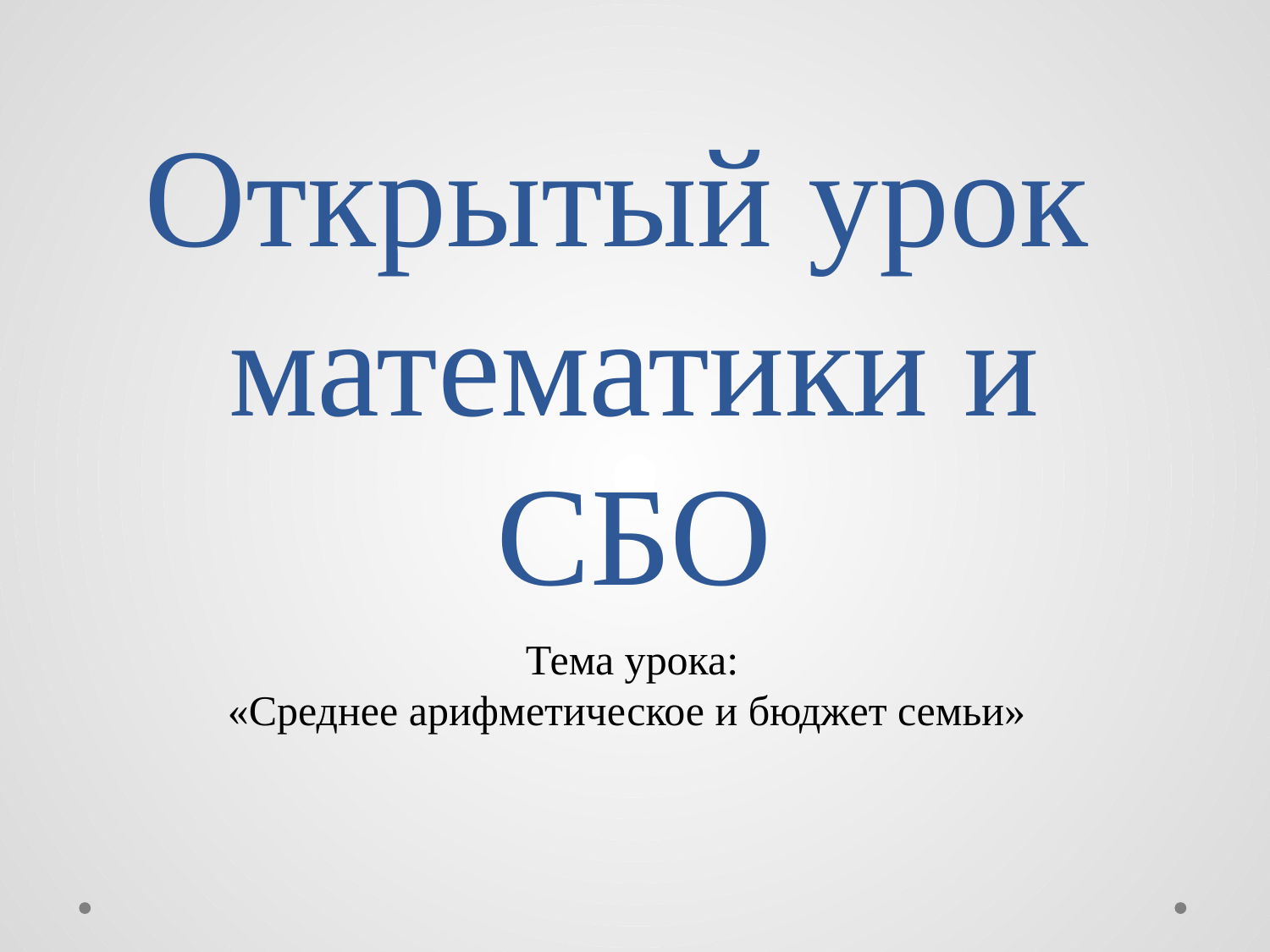

# Открытый урок математики и СБО
Тема урока:
«Среднее арифметическое и бюджет семьи»